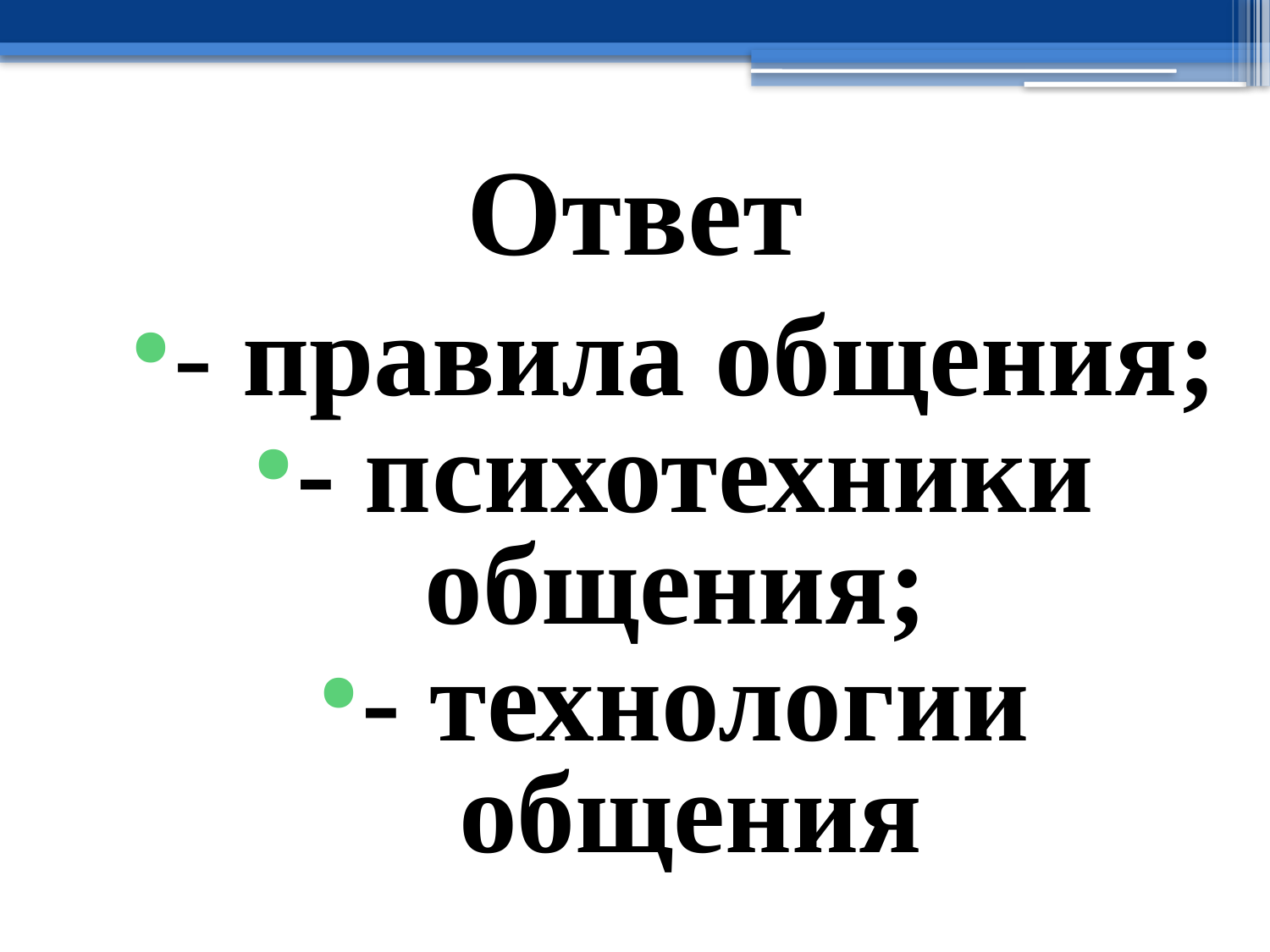

# Ответ
- правила общения;
- психотехники общения;
- технологии общения